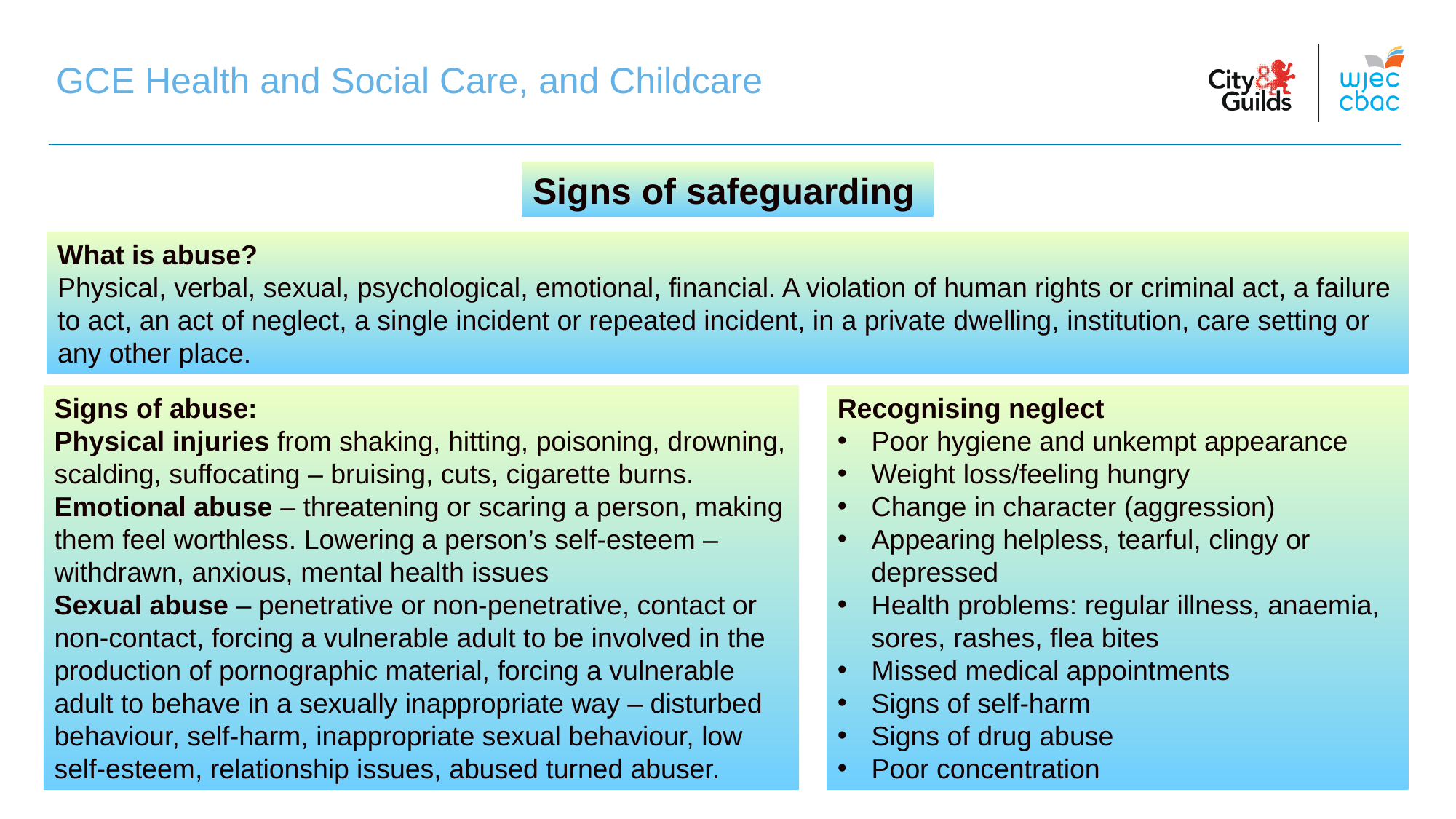

GCE Health and Social Care, and Childcare
Signs of safeguarding
What is abuse?
Physical, verbal, sexual, psychological, emotional, financial. A violation of human rights or criminal act, a failure to act, an act of neglect, a single incident or repeated incident, in a private dwelling, institution, care setting or any other place.
Recognising neglect
Poor hygiene and unkempt appearance
Weight loss/feeling hungry
Change in character (aggression)
Appearing helpless, tearful, clingy or depressed
Health problems: regular illness, anaemia, sores, rashes, flea bites
Missed medical appointments
Signs of self-harm
Signs of drug abuse
Poor concentration
Signs of abuse:
Physical injuries from shaking, hitting, poisoning, drowning, scalding, suffocating – bruising, cuts, cigarette burns.
Emotional abuse – threatening or scaring a person, making them feel worthless. Lowering a person’s self-esteem – withdrawn, anxious, mental health issues
Sexual abuse – penetrative or non-penetrative, contact or non-contact, forcing a vulnerable adult to be involved in the production of pornographic material, forcing a vulnerable adult to behave in a sexually inappropriate way – disturbed behaviour, self-harm, inappropriate sexual behaviour, low self-esteem, relationship issues, abused turned abuser.